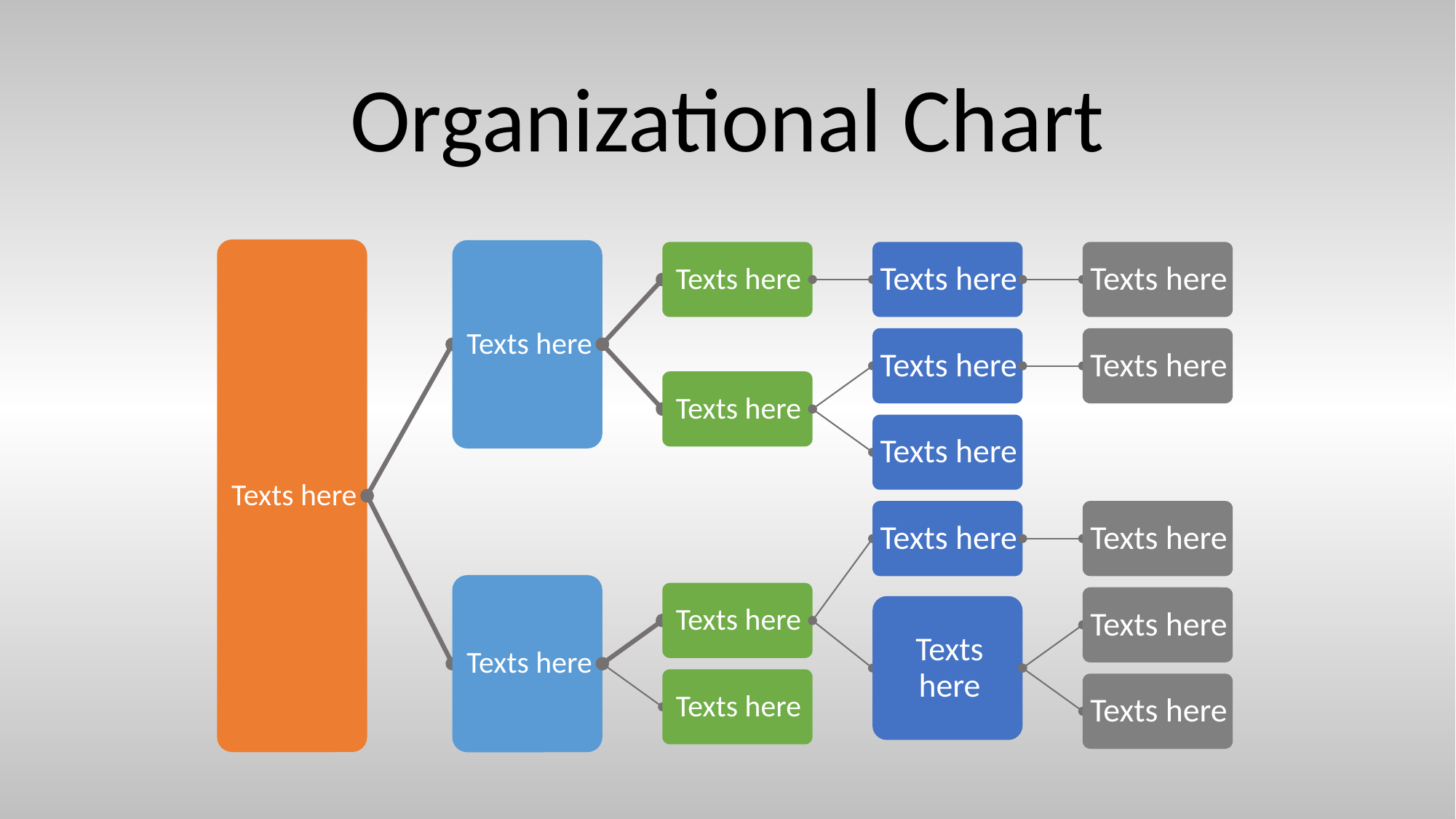

# Organizational Chart
Texts here

Texts here

Texts here

Texts here

Texts here

Texts here

Texts here

Texts here

Texts here

Texts here

Texts here

Texts here

Texts here

Texts here

Texts here

Texts here

Texts here